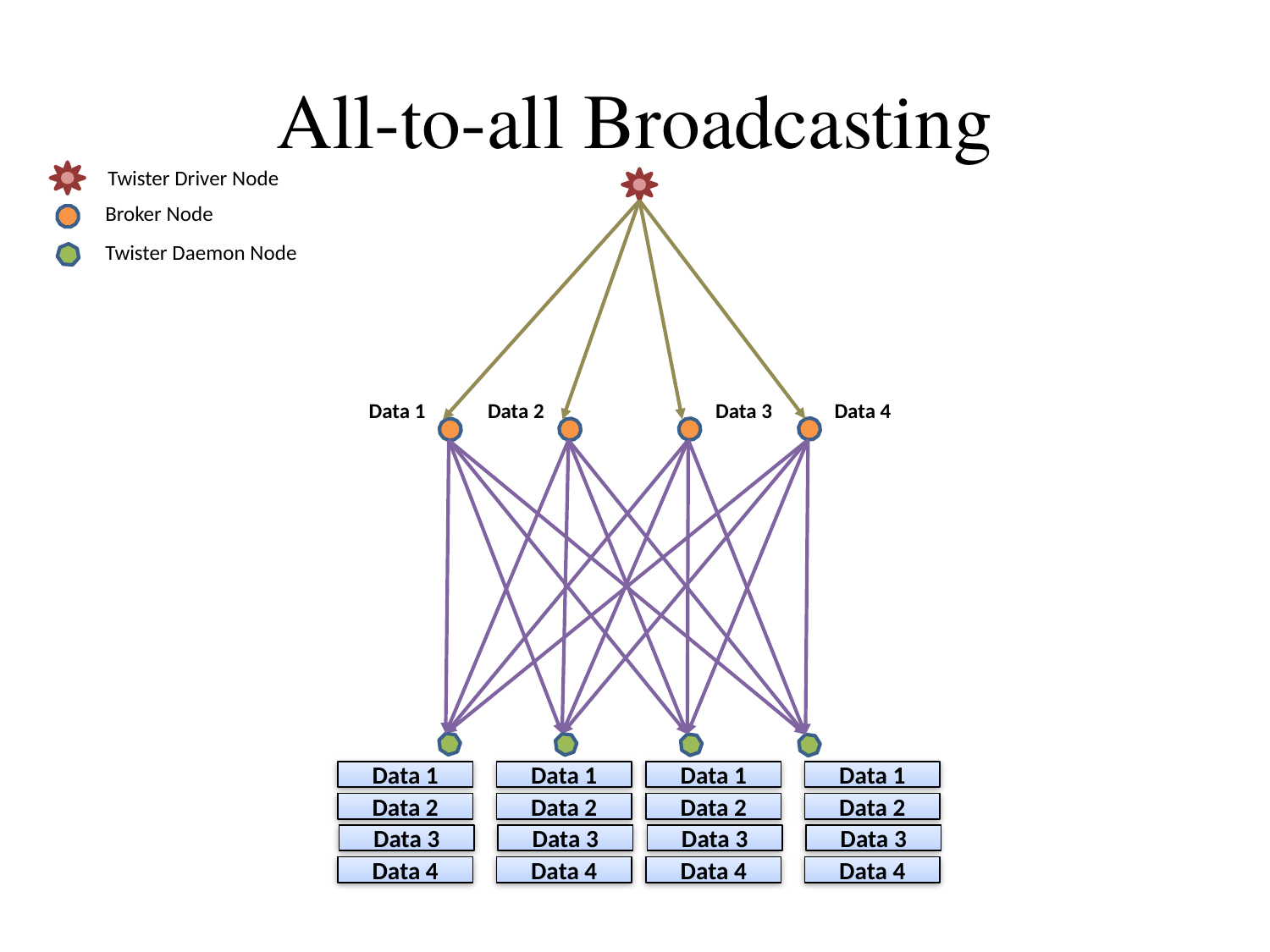

# All-to-all Broadcasting
Twister Driver Node

Broker Node

Twister Daemon Node

Data 2
Data 3
Data 4
Data 1

Data 1
Data 1
Data 1
Data 1
Data 2
Data 2
Data 2
Data 2
Data 3
Data 3
Data 3
Data 3
Data 4
Data 4
Data 4
Data 4